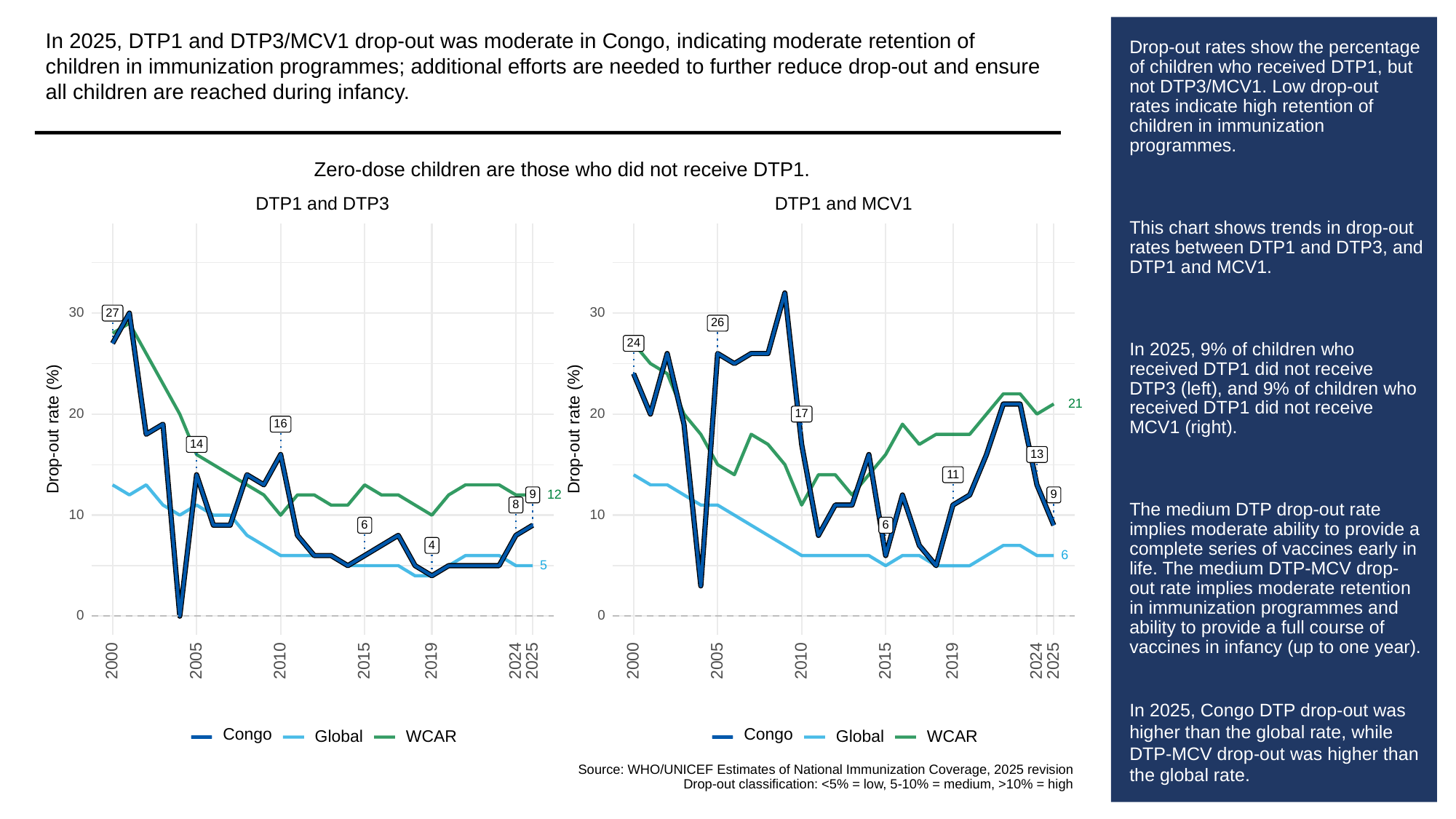

In 2025, DTP1 and DTP3/MCV1 drop-out was moderate in Congo, indicating moderate retention of children in immunization programmes; additional efforts are needed to further reduce drop-out and ensure all children are reached during infancy.
# Drop-out rates show the percentage of children who received DTP1, but not DTP3/MCV1. Low drop-out rates indicate high retention of children in immunization programmes.

This chart shows trends in drop-out rates between DTP1 and DTP3, and DTP1 and MCV1.

In 2025, 9% of children who received DTP1 did not receive DTP3 (left), and 9% of children who received DTP1 did not receive MCV1 (right).

The medium DTP drop-out rate implies moderate ability to provide a complete series of vaccines early in life. The medium DTP-MCV drop-out rate implies moderate retention in immunization programmes and ability to provide a full course of vaccines in infancy (up to one year).

In 2025, Congo DTP drop-out was higher than the global rate, while DTP-MCV drop-out was higher than the global rate.

Zero-dose children are those who did not receive DTP1.
DTP1 and MCV1
DTP1 and DTP3

30
30
27

26

24

21

20
20
17

16
Drop-out rate (%)
Drop-out rate (%)

14

13

11

12
9
9

8

10
10

6
6

4

6
5

0
0

2000
2005
2010
2015
2019
2024
2025
2000
2005
2010
2015
2019
2024
2025
Congo
Congo
Global
WCAR
Global
WCAR

Source: WHO/UNICEF Estimates of National Immunization Coverage, 2025 revision
Drop-out classification: <5% = low, 5-10% = medium, >10% = high